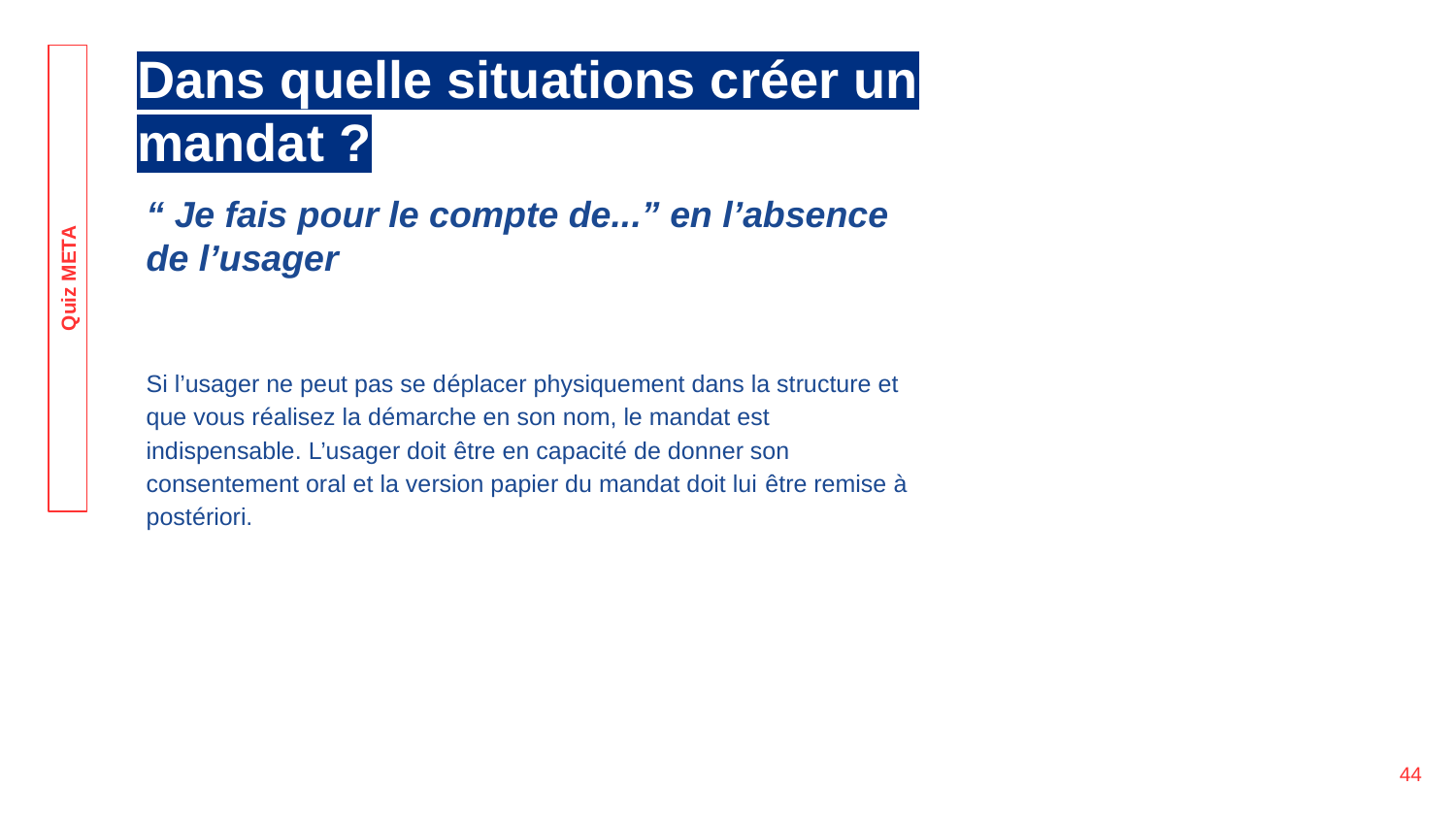

Dans quelle situations créer un mandat ?
“ Je fais pour le compte de...” en l’absence de l’usager

Si l’usager ne peut pas se déplacer physiquement dans la structure et que vous réalisez la démarche en son nom, le mandat est indispensable. L’usager doit être en capacité de donner son consentement oral et la version papier du mandat doit lui être remise à postériori.

Quiz META
44